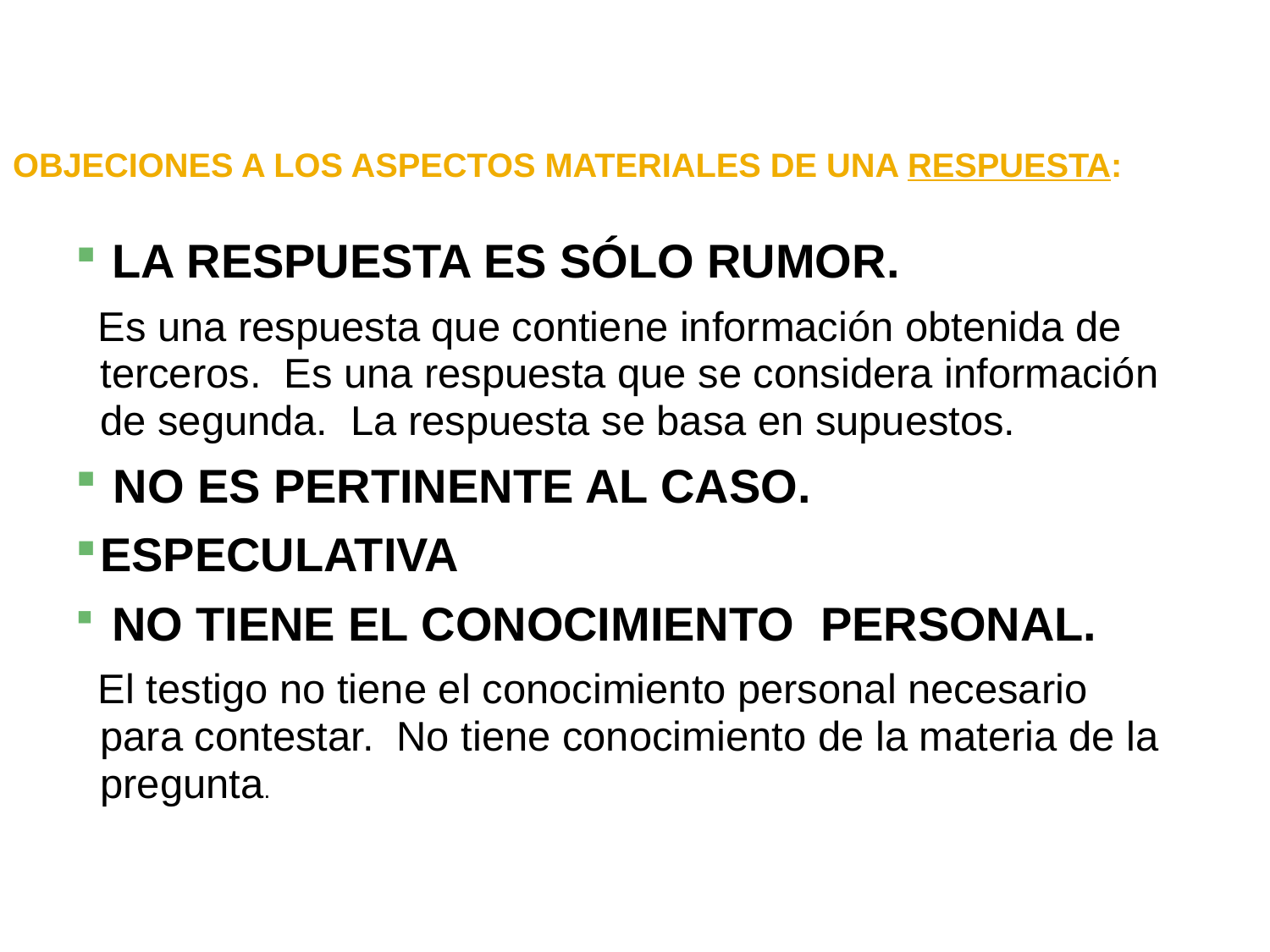

OBJECIONES A LOS ASPECTOS MATERIALES DE UNA RESPUESTA:
 LA RESPUESTA ES SÓLO RUMOR.
  Es una respuesta que contiene información obtenida de terceros.  Es una respuesta que se considera información de segunda.  La respuesta se basa en supuestos.
 NO ES PERTINENTE AL CASO.
ESPECULATIVA
 NO TIENE EL CONOCIMIENTO  PERSONAL.
  El testigo no tiene el conocimiento personal necesario para contestar.  No tiene conocimiento de la materia de la pregunta.